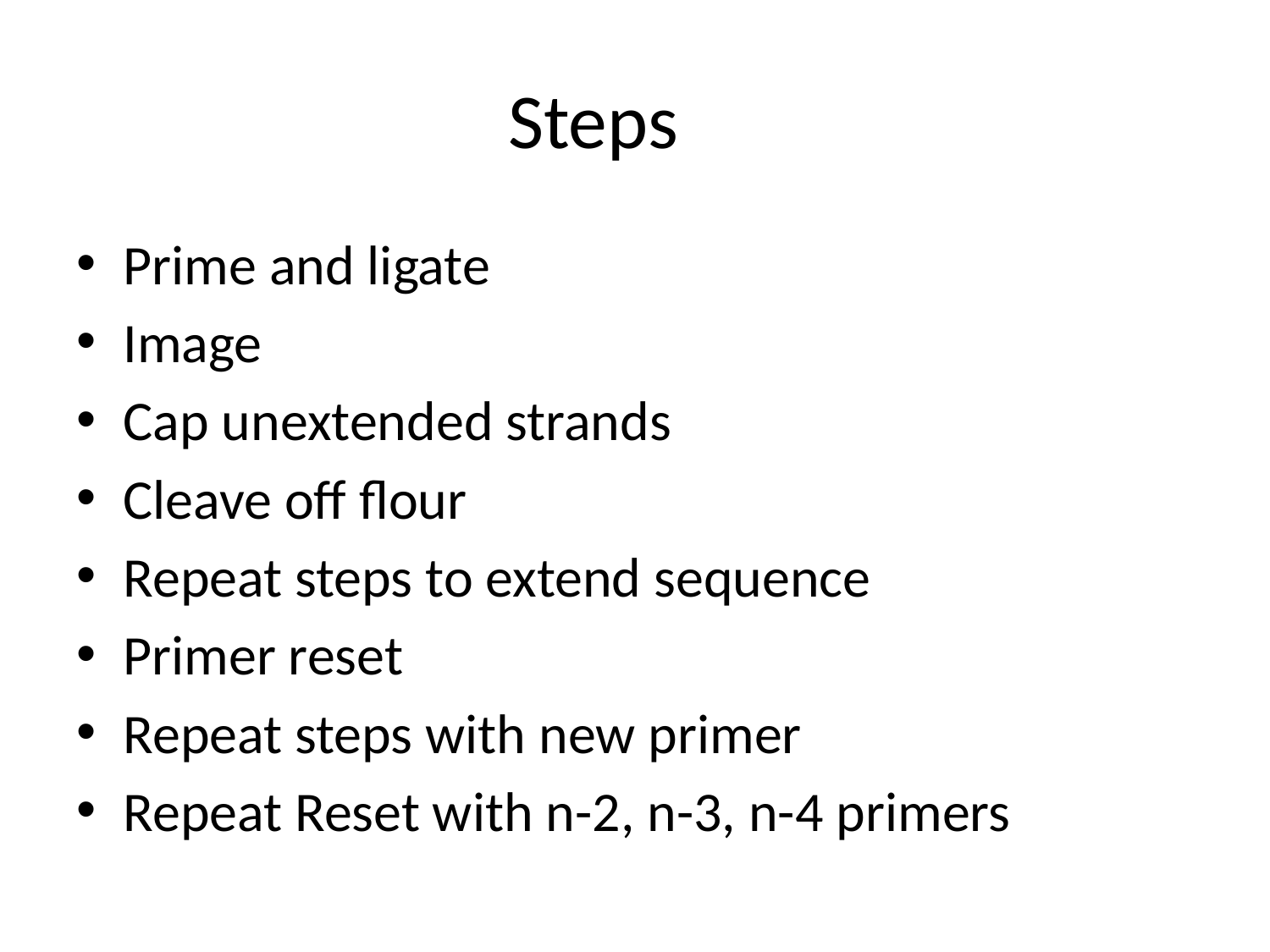

# Steps
Prime and ligate
Image
Cap unextended strands
Cleave off flour
Repeat steps to extend sequence
Primer reset
Repeat steps with new primer
Repeat Reset with n-2, n-3, n-4 primers